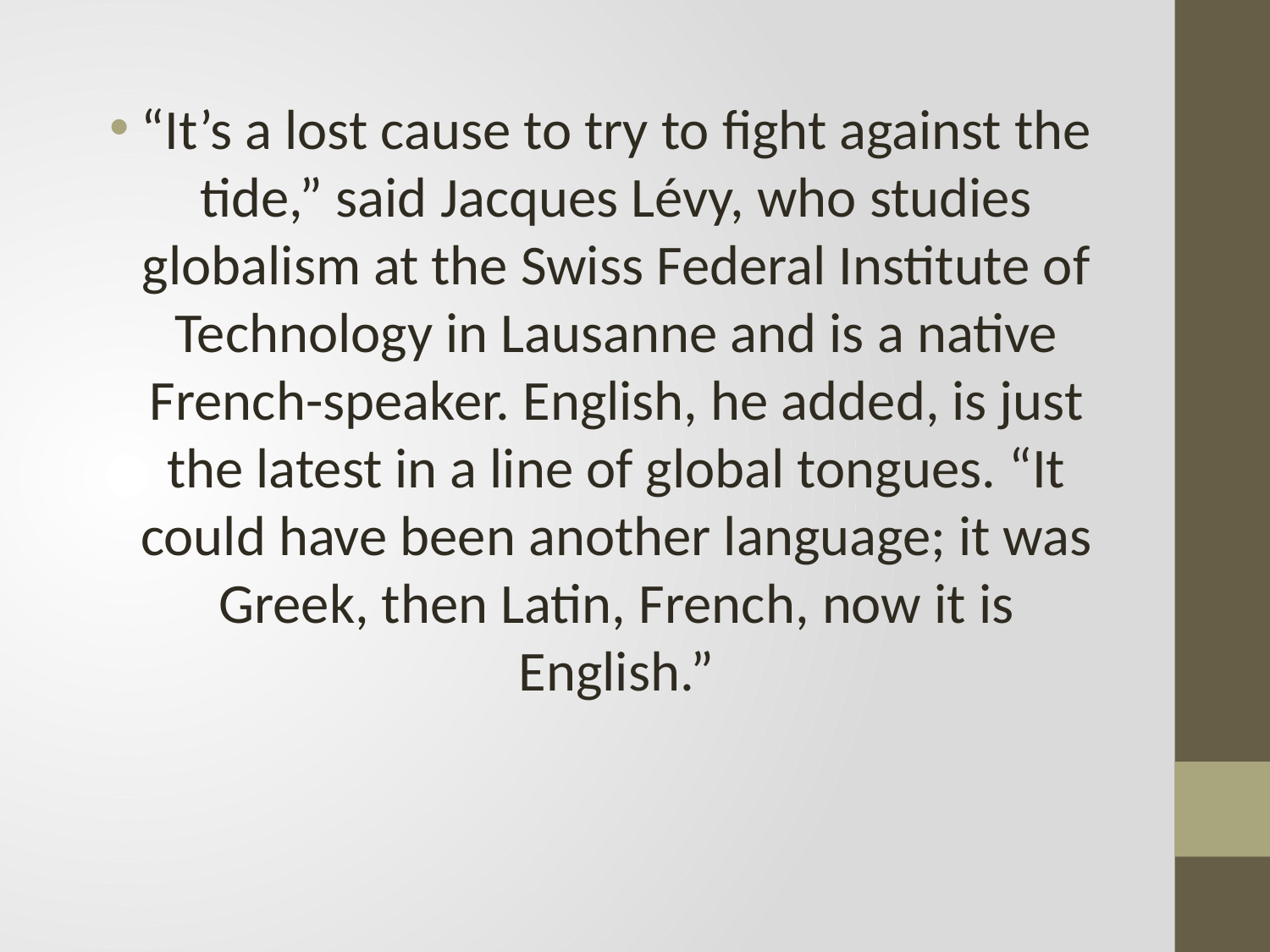

“It’s a lost cause to try to fight against the tide,” said Jacques Lévy, who studies globalism at the Swiss Federal Institute of Technology in Lausanne and is a native French-speaker. English, he added, is just the latest in a line of global tongues. “It could have been another language; it was Greek, then Latin, French, now it is English.”